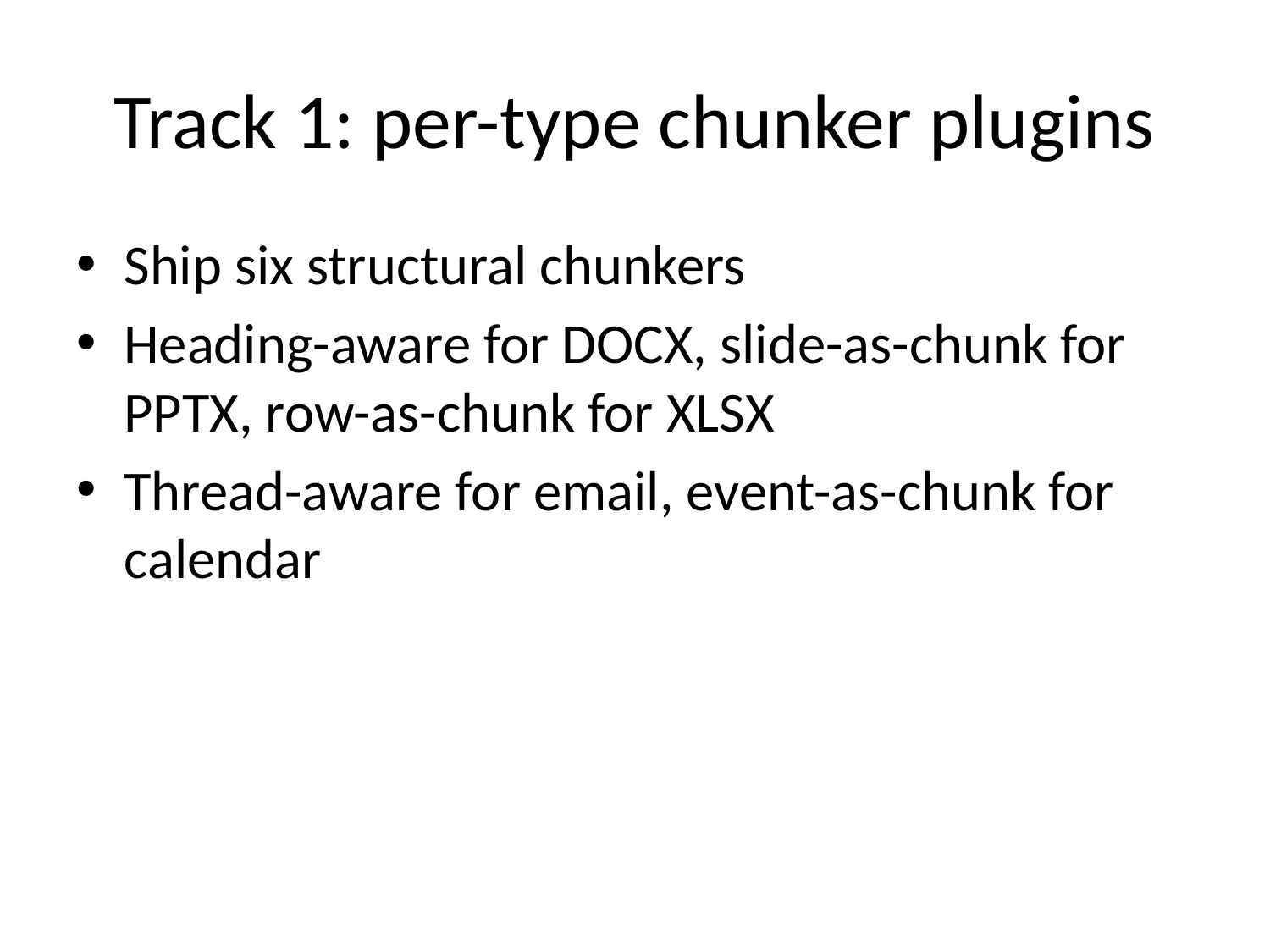

# Track 1: per-type chunker plugins
Ship six structural chunkers
Heading-aware for DOCX, slide-as-chunk for PPTX, row-as-chunk for XLSX
Thread-aware for email, event-as-chunk for calendar